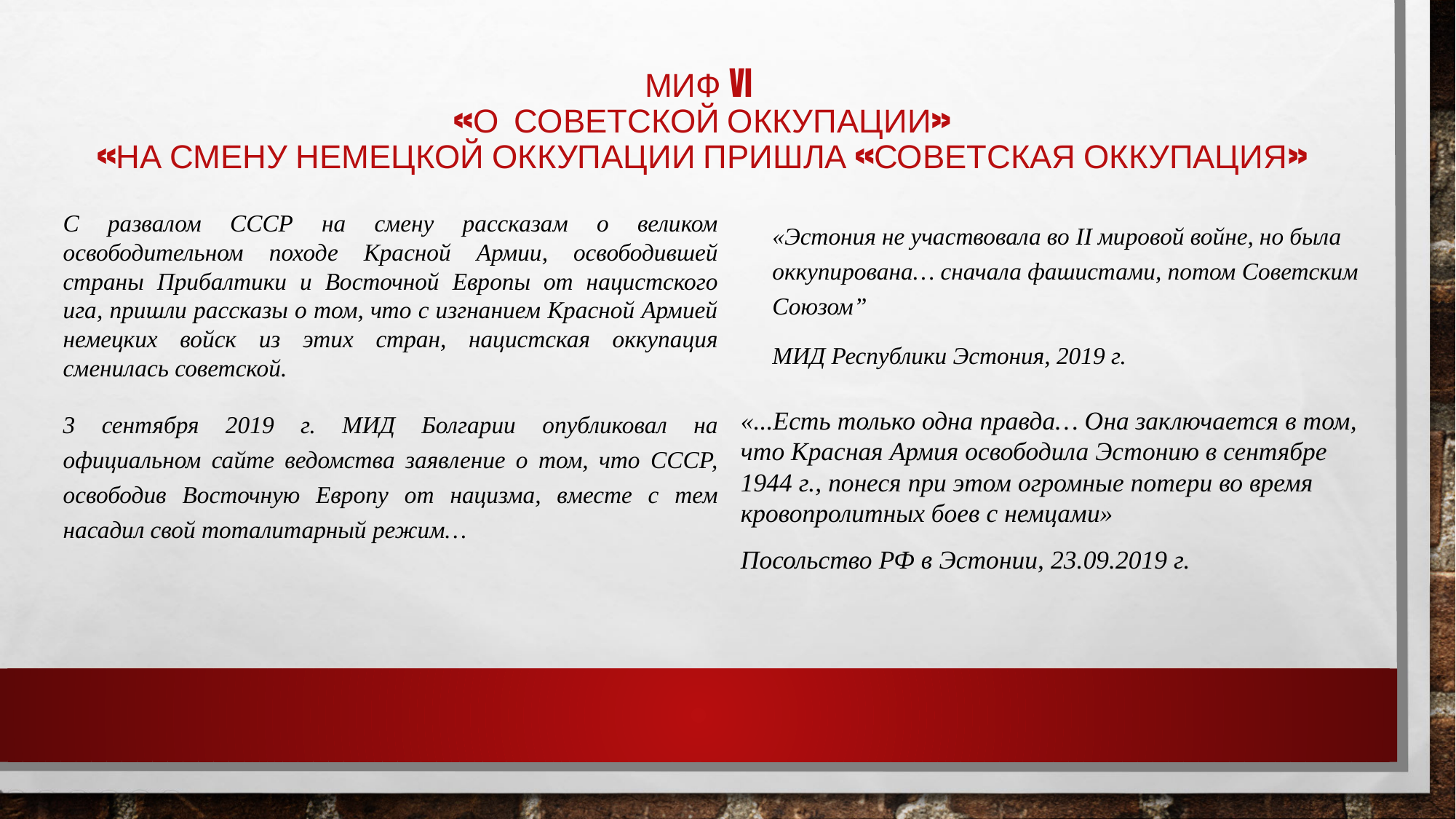

# МИФ VI «О  СОВЕТСКОЙ ОККУПАЦИИ» «На смену немецкой оккупации пришла «советская оккупация»

С развалом СССР на смену рассказам о великом освободительном походе Красной Армии, освободившей страны Прибалтики и Восточной Европы от нацистского ига, пришли рассказы о том, что с изгнанием Красной Армией немецких войск из этих стран, нацистская оккупация сменилась советской.

                                                                                                    «Эстония не участвовала во II мировой войне, но была оккупирована… сначала фашистами, потом Советским Союзом”
МИД Республики Эстония, 2019 г.
3 сентября 2019 г. МИД Болгарии опубликовал на официальном сайте ведомства заявление о том, что СССР, освободив Восточную Европу от нацизма, вместе с тем насадил свой тоталитарный режим…
«...Есть только одна правда… Она заключается в том, что Красная Армия освободила Эстонию в сентябре 1944 г., понеся при этом огромные потери во время кровопролитных боев с немцами»
Посольство РФ в Эстонии, 23.09.2019 г.